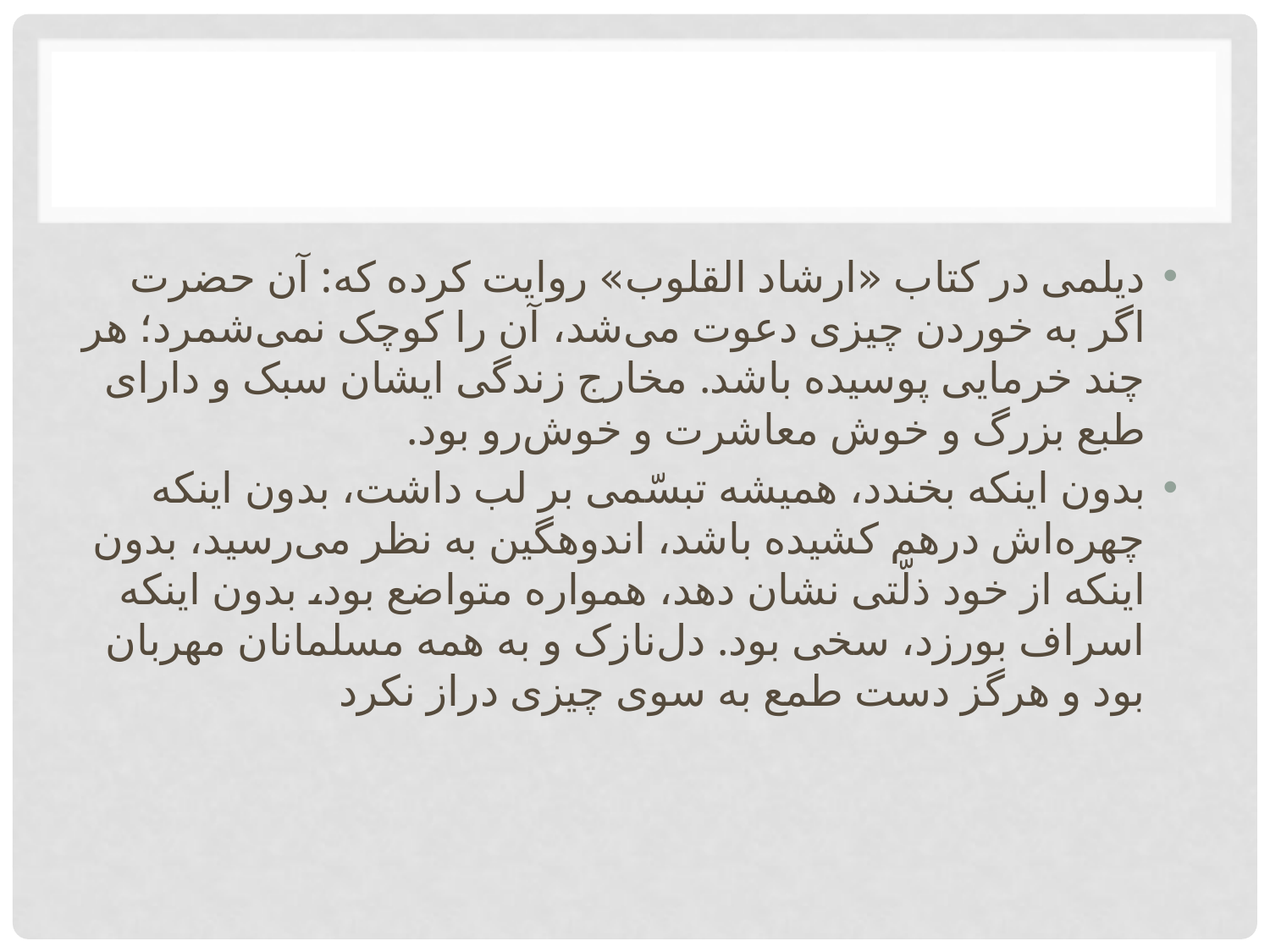

دیلمی در کتاب «ارشاد القلوب» روایت کرده که: آن حضرت اگر به خوردن چیزی دعوت می‌شد، آن را کوچک نمی‌شمرد؛ هر چند خرمایی پوسیده باشد.‌ مخارج زندگی ایشان سبک و دارای طبع بزرگ و خوش معاشرت و خوش‌رو بود.
بدون اینکه بخندد، همیشه تبسّمی بر لب داشت، بدون اینکه چهره‌اش درهم کشیده باشد، اندوهگین به نظر می‌رسید، بدون اینکه از خود ذلّتی نشان دهد، همواره متواضع بود، بدون اینکه اسراف بورزد، سخی بود. دل‌نازک و به همه مسلمانان مهربان بود و هرگز دست طمع به سوی چیزی دراز نکرد